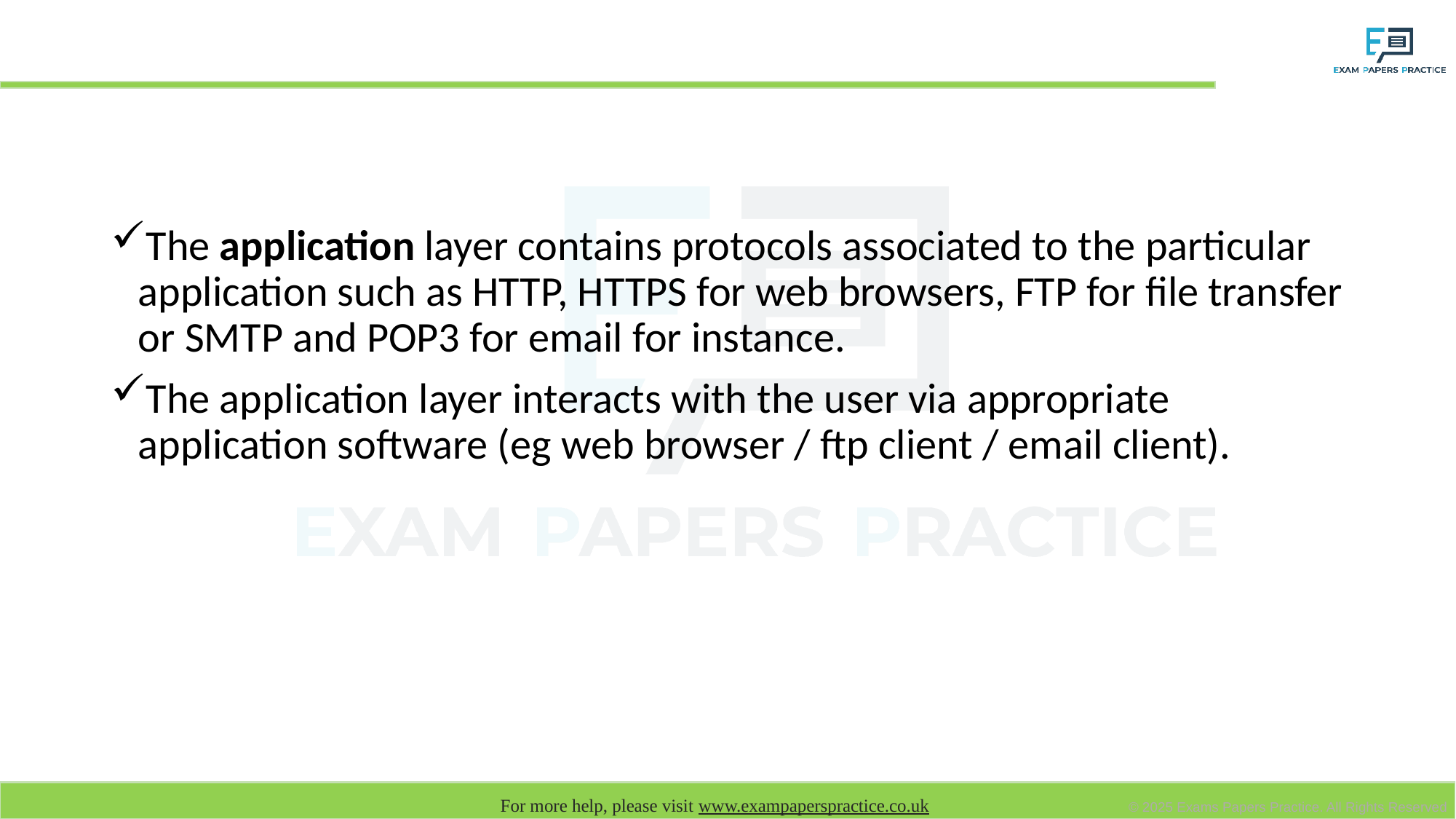

# Application layer
The application layer contains protocols associated to the particular application such as HTTP, HTTPS for web browsers, FTP for file transfer or SMTP and POP3 for email for instance.
The application layer interacts with the user via appropriate application software (eg web browser / ftp client / email client).